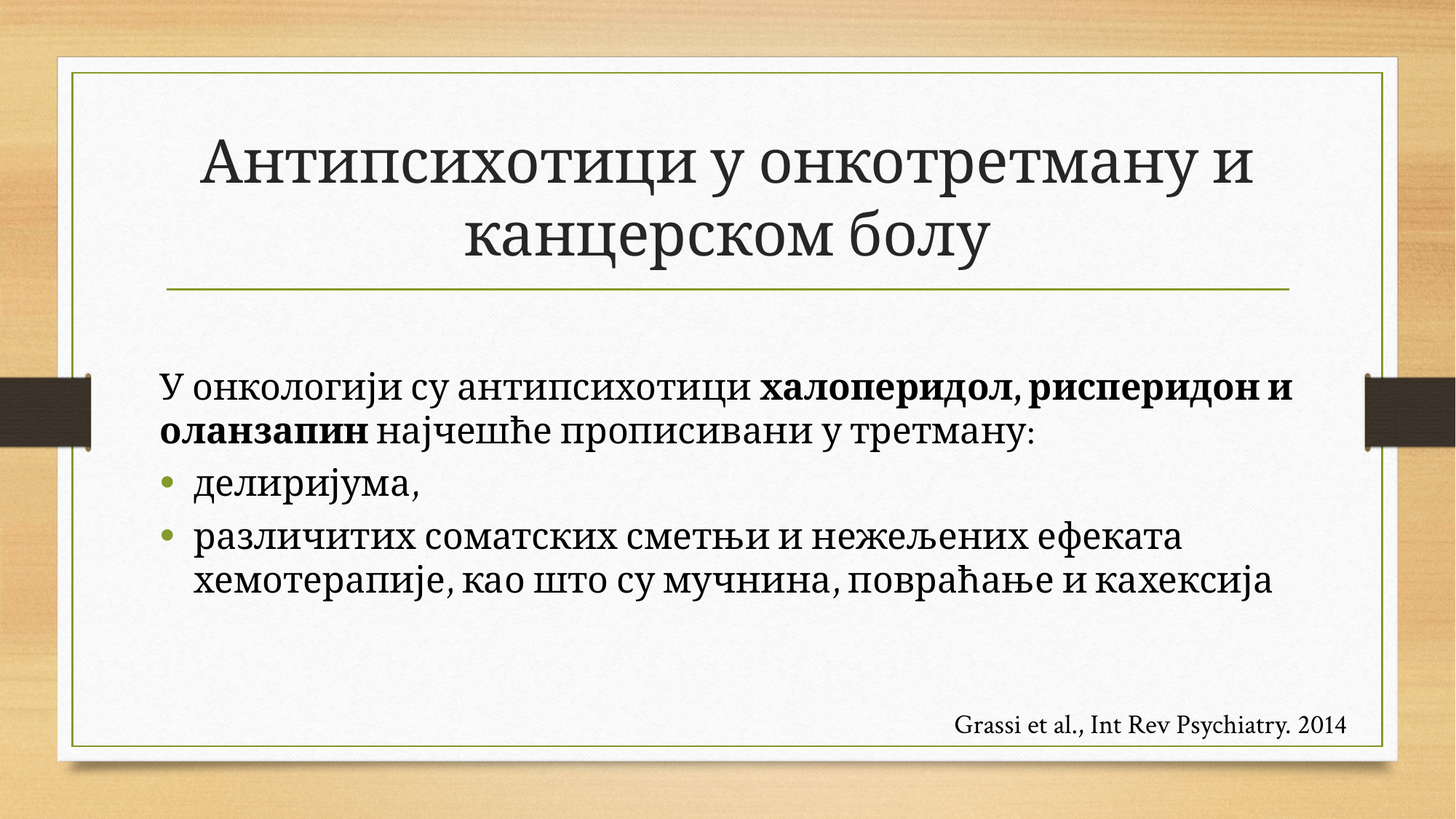

# Антипсихотици у онкотретману и канцерском болу

У онкологији су антипсихотици халоперидол, рисперидон и оланзапин најчешће прописивани у третману:
делиријума,
различитих соматских сметњи и нежељених ефеката хемотерапије, као што су мучнина, повраћање и кахексија
Grassi et al., Int Rev Psychiatry. 2014